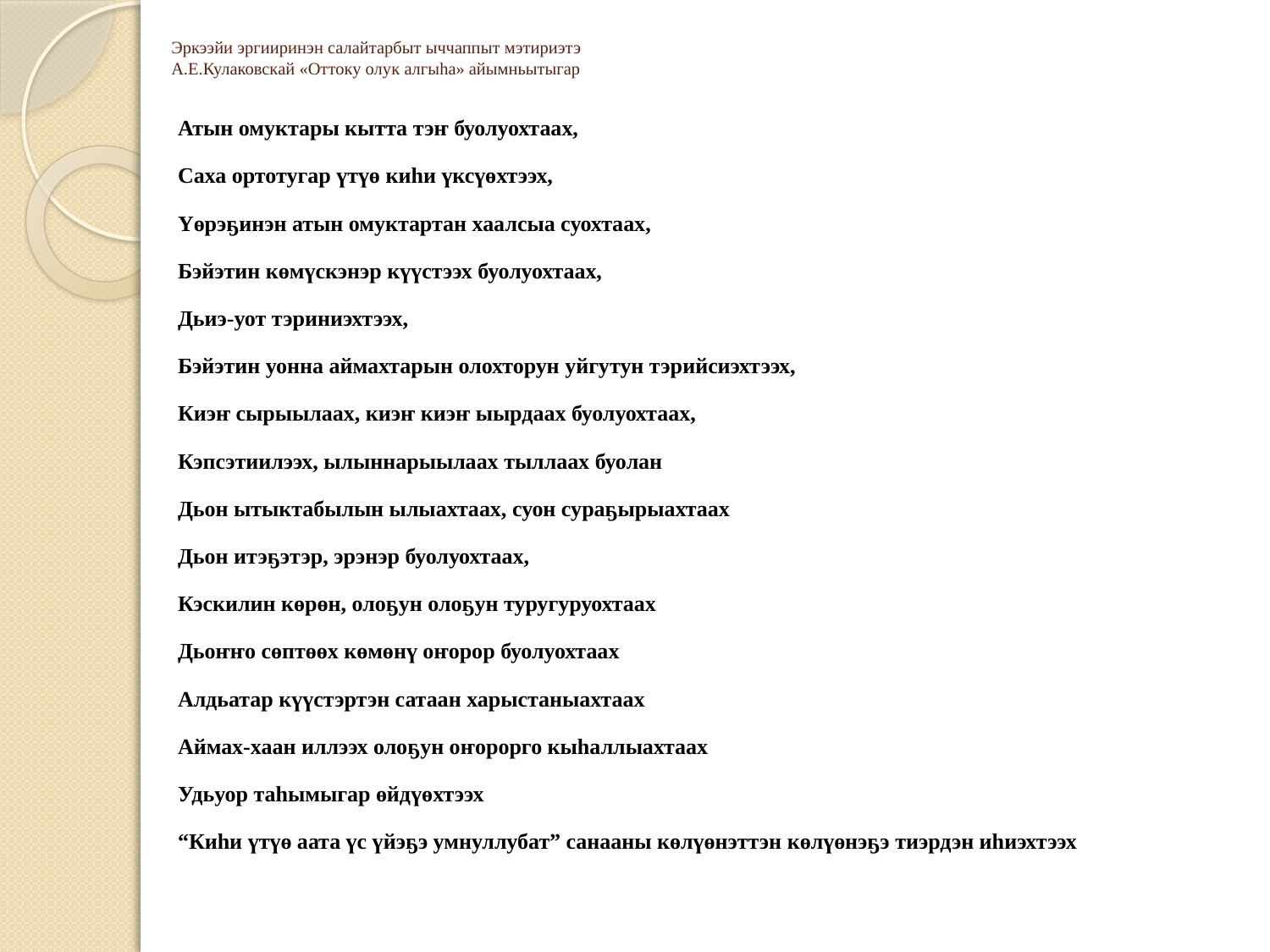

# Эркээйи эргииринэн салайтарбыт ыччаппыт мэтириэтэ А.Е.Кулаковскай «Оттоку олук алгыһа» айымньытыгар
Атын омуктары кытта тэҥ буолуохтаах,
Саха ортотугар үтүө киһи үксүөхтээх,
Үөрэҕинэн атын омуктартан хаалсыа суохтаах,
Бэйэтин көмүскэнэр күүстээх буолуохтаах,
Дьиэ-уот тэриниэхтээх,
Бэйэтин уонна аймахтарын олохторун уйгутун тэрийсиэхтээх,
Киэҥ сырыылаах, киэҥ киэҥ ыырдаах буолуохтаах,
Кэпсэтиилээх, ылыннарыылаах тыллаах буолан
Дьон ытыктабылын ылыахтаах, суон сураҕырыахтаах
Дьон итэҕэтэр, эрэнэр буолуохтаах,
Кэскилин көрөн, олоҕун олоҕун туругуруохтаах
Дьоҥҥо сөптөөх көмөнү оҥорор буолуохтаах
Алдьатар күүстэртэн сатаан харыстаныахтаах
Аймах-хаан иллээх олоҕун оҥорорго кыһаллыахтаах
Удьуор таһымыгар өйдүөхтээх
“Киһи үтүө аата үс үйэҕэ умнуллубат” санааны көлүөнэттэн көлүөнэҕэ тиэрдэн иһиэхтээх